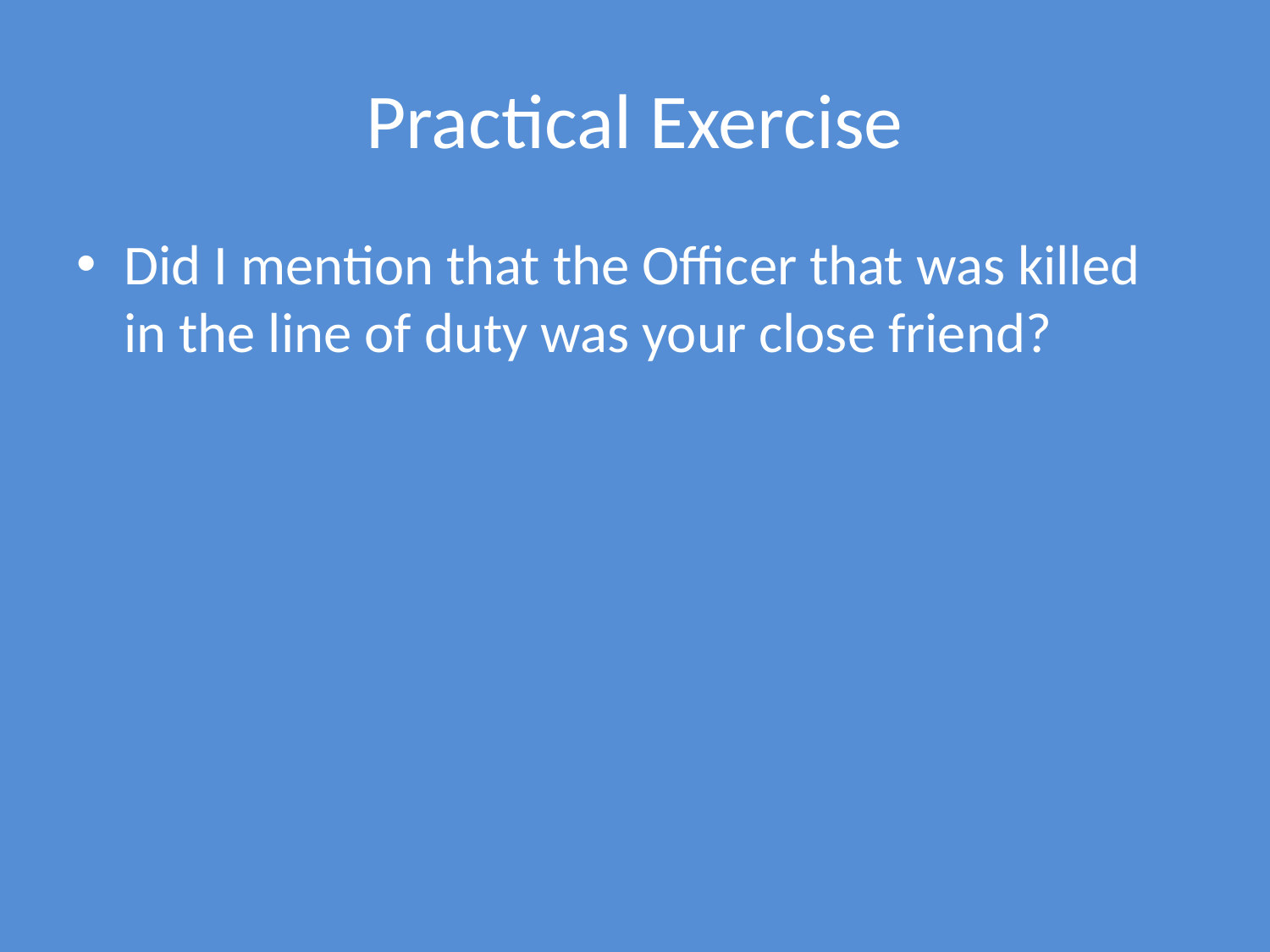

# Practical Exercise
Did I mention that the Officer that was killed in the line of duty was your close friend?